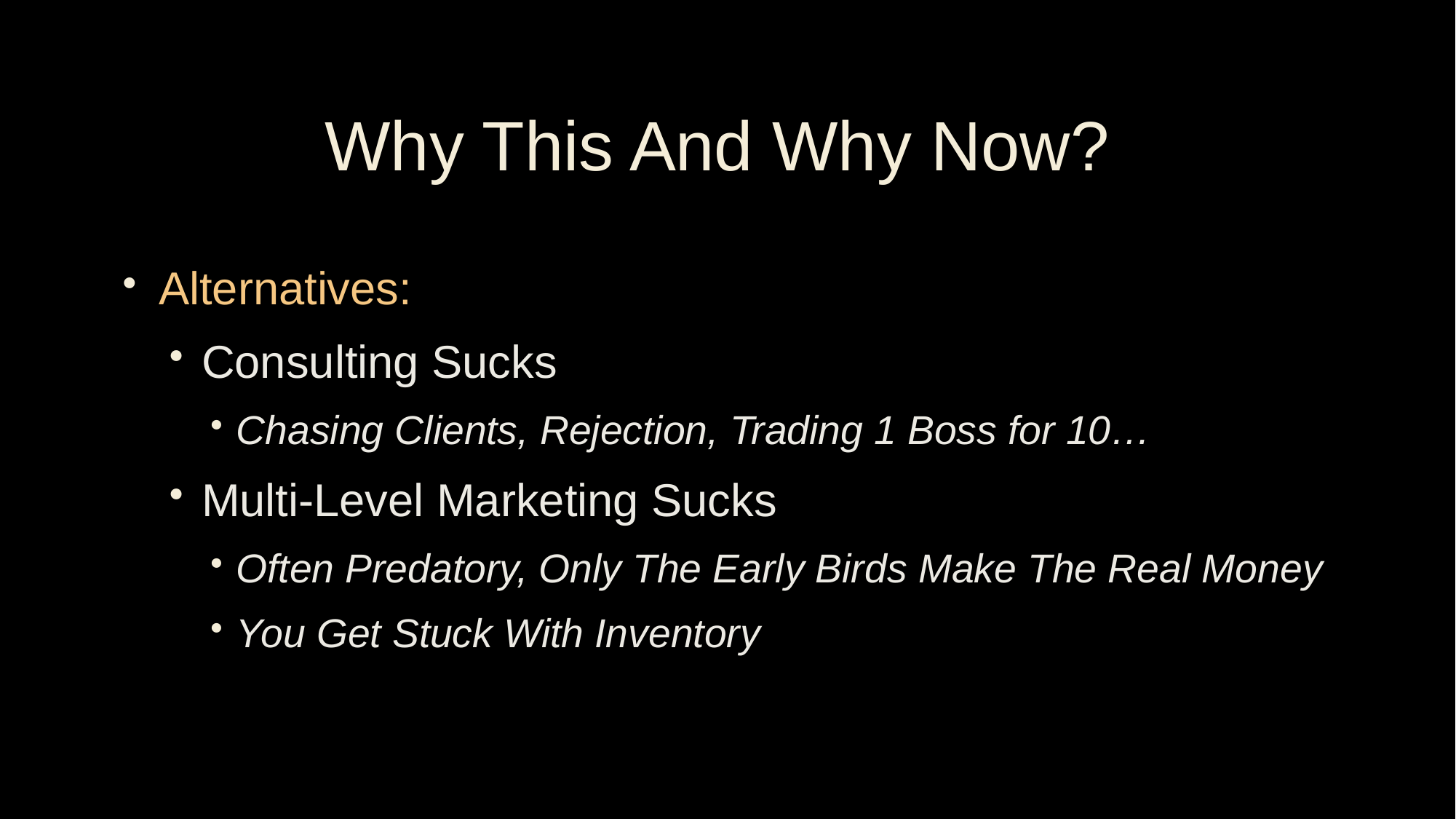

# Why This And Why Now?
Alternatives:
Consulting Sucks
Chasing Clients, Rejection, Trading 1 Boss for 10…
Multi-Level Marketing Sucks
Often Predatory, Only The Early Birds Make The Real Money
You Get Stuck With Inventory